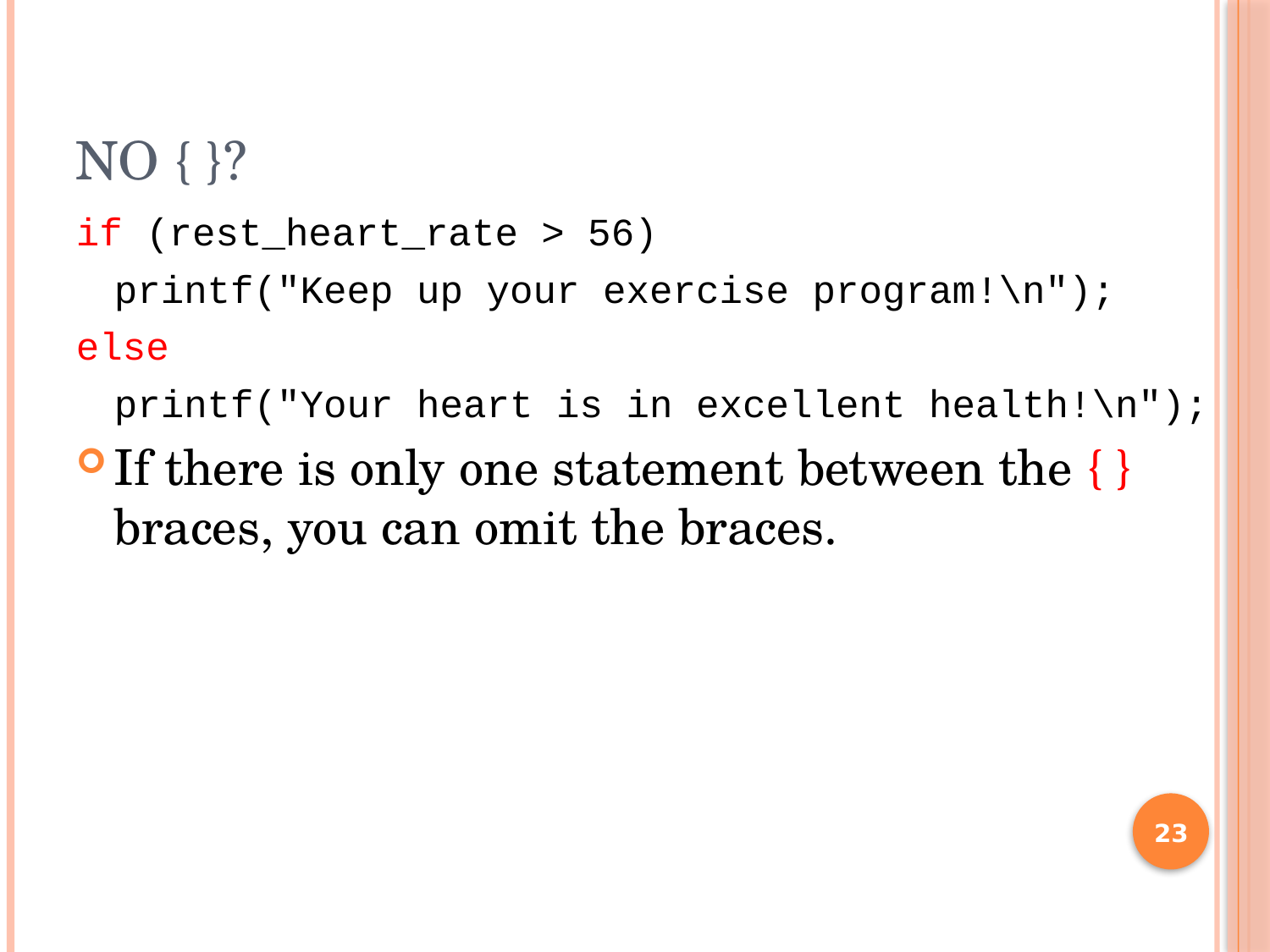

# No { }?
if (rest_heart_rate > 56)
	printf("Keep up your exercise program!\n");
else
	printf("Your heart is in excellent health!\n");
If there is only one statement between the { } braces, you can omit the braces.
23